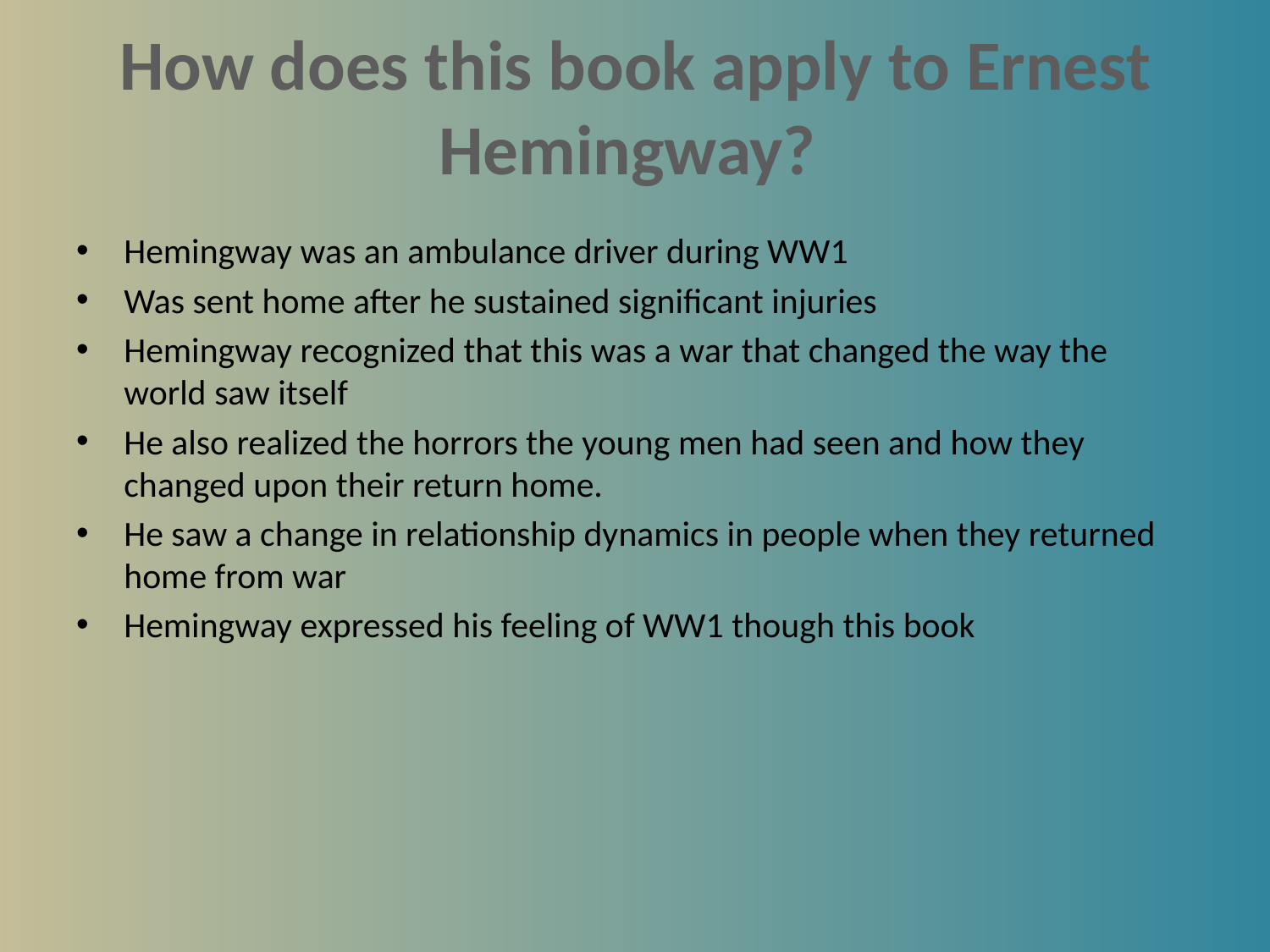

How does this book apply to Ernest Hemingway?
#
Hemingway was an ambulance driver during WW1
Was sent home after he sustained significant injuries
Hemingway recognized that this was a war that changed the way the world saw itself
He also realized the horrors the young men had seen and how they changed upon their return home.
He saw a change in relationship dynamics in people when they returned home from war
Hemingway expressed his feeling of WW1 though this book